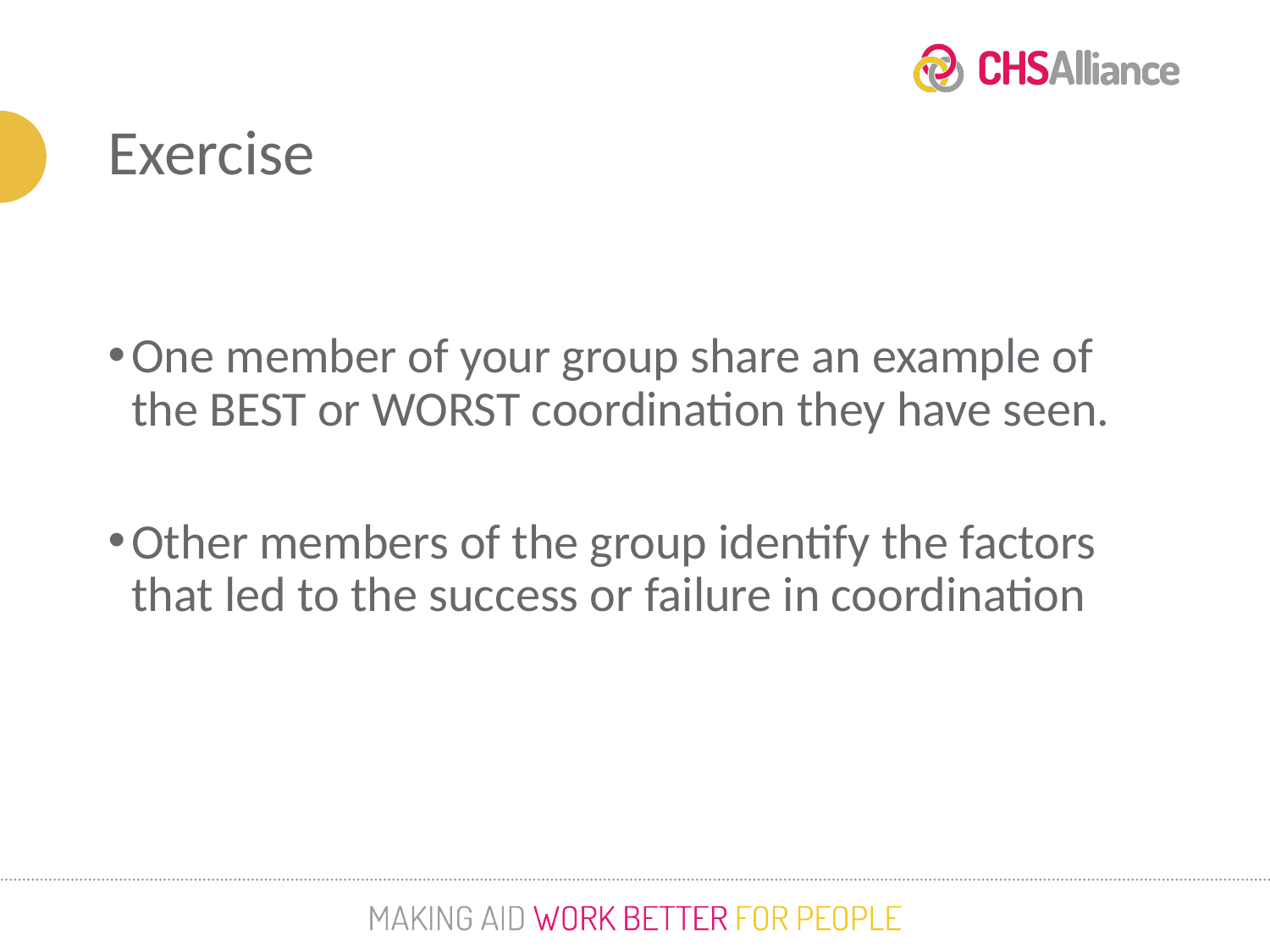

Exercise
One member of your group share an example of the BEST or WORST coordination they have seen.

Other members of the group identify the factors that led to the success or failure in coordination